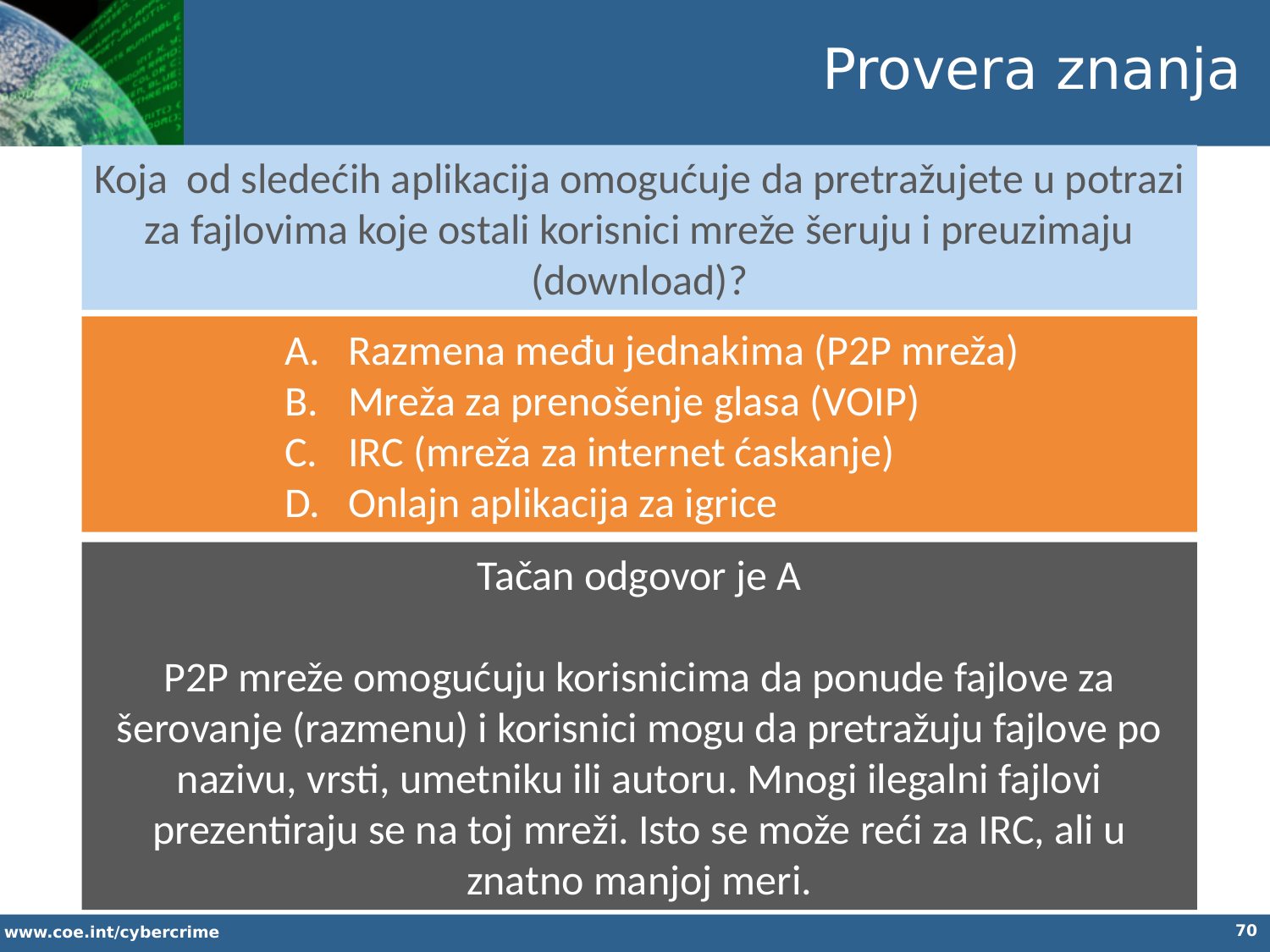

Provera znanja
Koja  od sledećih aplikacija omogućuje da pretražujete u potrazi za fajlovima koje ostali korisnici mreže šeruju i preuzimaju (download)?
Razmena među jednakima (P2P mreža)
Mreža za prenošenje glasa (VOIP)
IRC (mreža za internet ćaskanje)
Onlajn aplikacija za igrice
Tačan odgovor je A

P2P mreže omogućuju korisnicima da ponude fajlove za šerovanje (razmenu) i korisnici mogu da pretražuju fajlove po nazivu, vrsti, umetniku ili autoru. Mnogi ilegalni fajlovi prezentiraju se na toj mreži. Isto se može reći za IRC, ali u znatno manjoj meri.